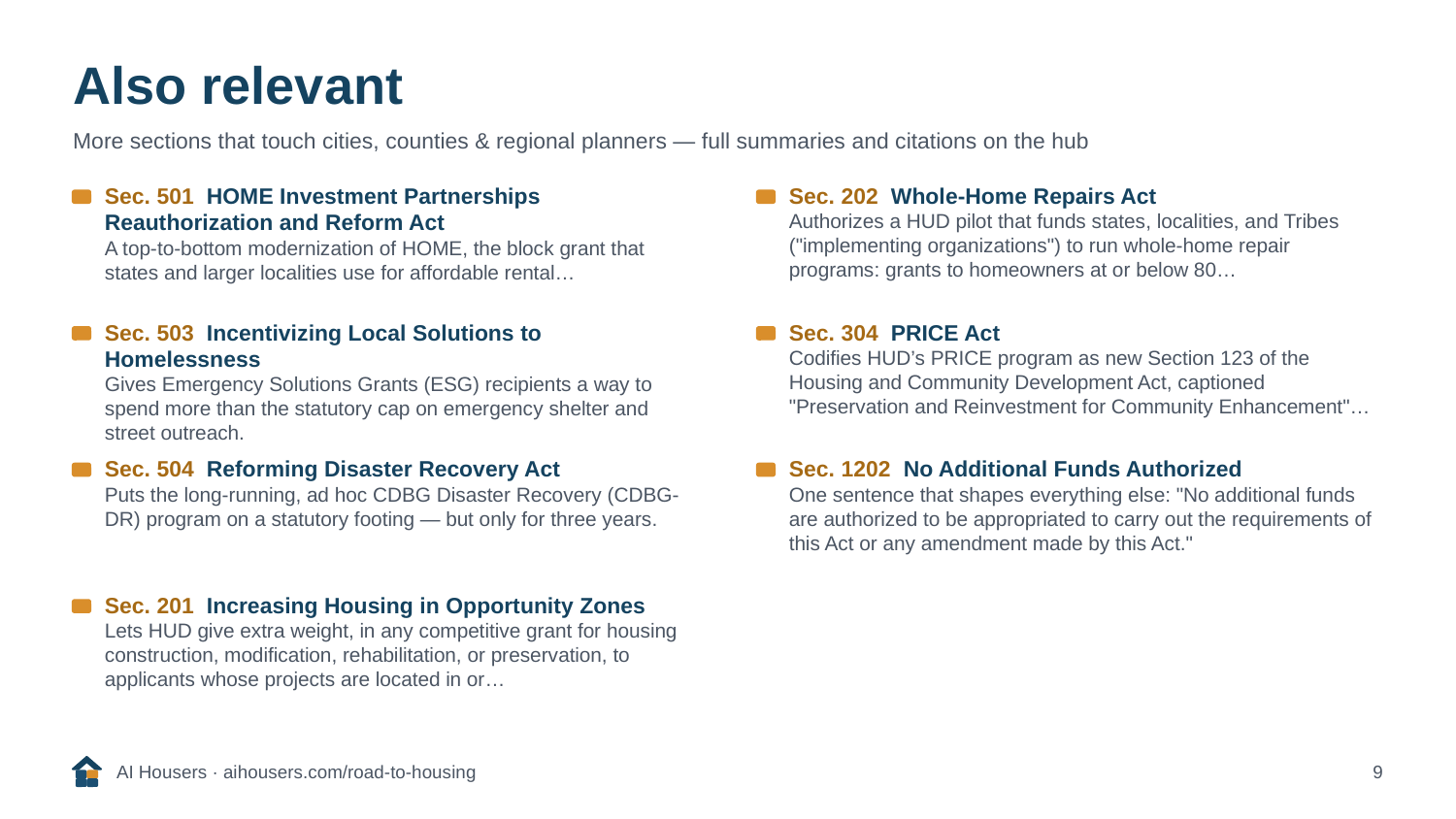

Also relevant
More sections that touch cities, counties & regional planners — full summaries and citations on the hub
Sec. 501  HOME Investment Partnerships Reauthorization and Reform Act
A top-to-bottom modernization of HOME, the block grant that states and larger localities use for affordable rental…
Sec. 202  Whole-Home Repairs Act
Authorizes a HUD pilot that funds states, localities, and Tribes ("implementing organizations") to run whole-home repair programs: grants to homeowners at or below 80…

Sec. 503  Incentivizing Local Solutions to Homelessness
Gives Emergency Solutions Grants (ESG) recipients a way to spend more than the statutory cap on emergency shelter and street outreach.
Sec. 304  PRICE Act
Codifies HUD’s PRICE program as new Section 123 of the Housing and Community Development Act, captioned "Preservation and Reinvestment for Community Enhancement"…

Sec. 504  Reforming Disaster Recovery Act
Puts the long-running, ad hoc CDBG Disaster Recovery (CDBG-DR) program on a statutory footing — but only for three years.
Sec. 1202  No Additional Funds Authorized
One sentence that shapes everything else: "No additional funds are authorized to be appropriated to carry out the requirements of this Act or any amendment made by this Act."

Sec. 201  Increasing Housing in Opportunity Zones
Lets HUD give extra weight, in any competitive grant for housing construction, modification, rehabilitation, or preservation, to applicants whose projects are located in or…

AI Housers · aihousers.com/road-to-housing
9